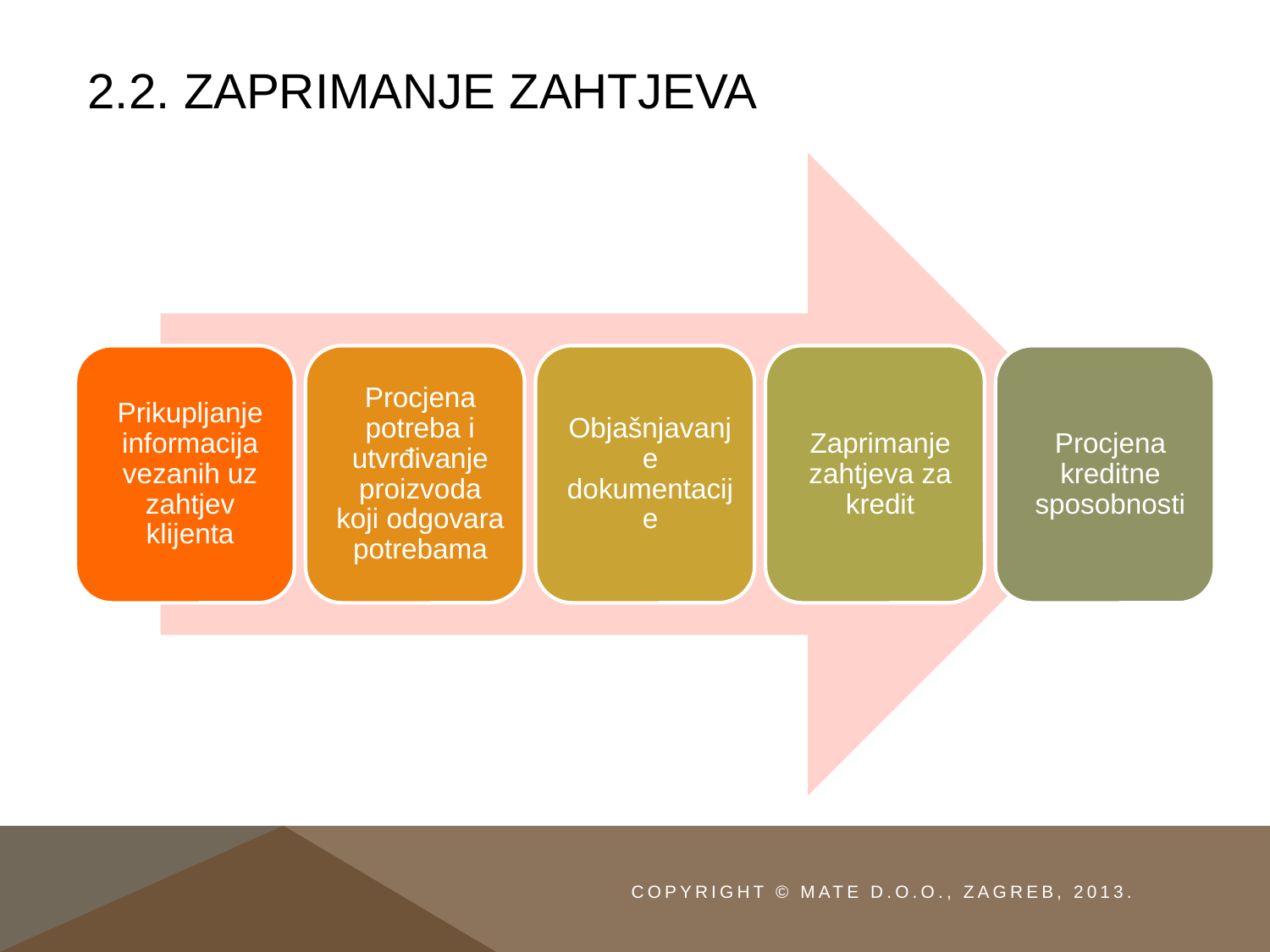

# 2.2. Zaprimanje zahtjeva
Prikupljanje informacija vezanih uz zahtjev klijenta
Procjena potreba i utvrđivanje proizvoda koji odgovara potrebama
Objašnjavanje dokumentacije
Zaprimanje zahtjeva za kredit
Procjena kreditne sposobnosti
Copyright © MATE d.o.o., Zagreb, 2013.